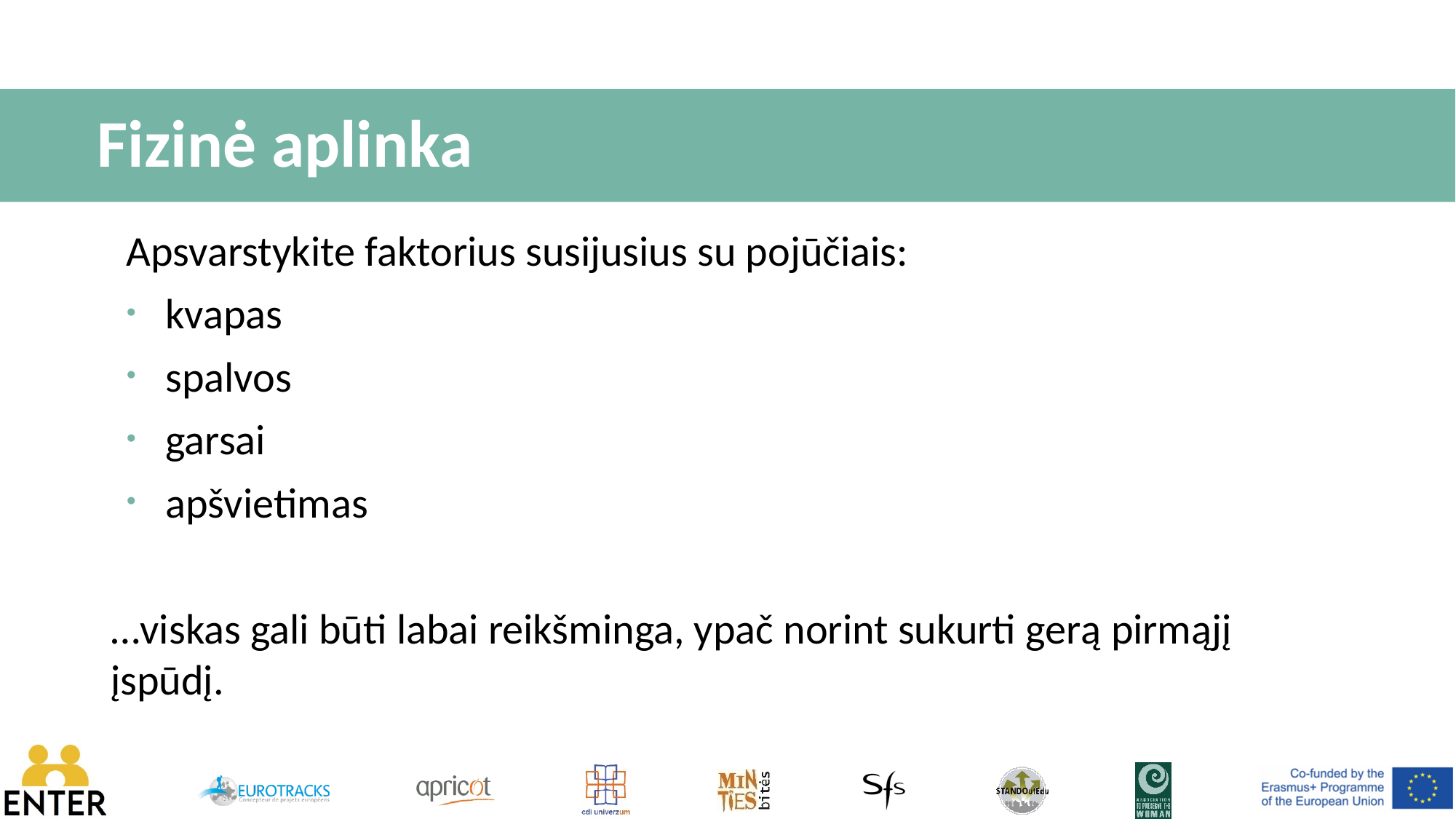

# Fizinė aplinka
Apsvarstykite faktorius susijusius su pojūčiais:
kvapas
spalvos
garsai
apšvietimas

…viskas gali būti labai reikšminga, ypač norint sukurti gerą pirmąjį įspūdį.